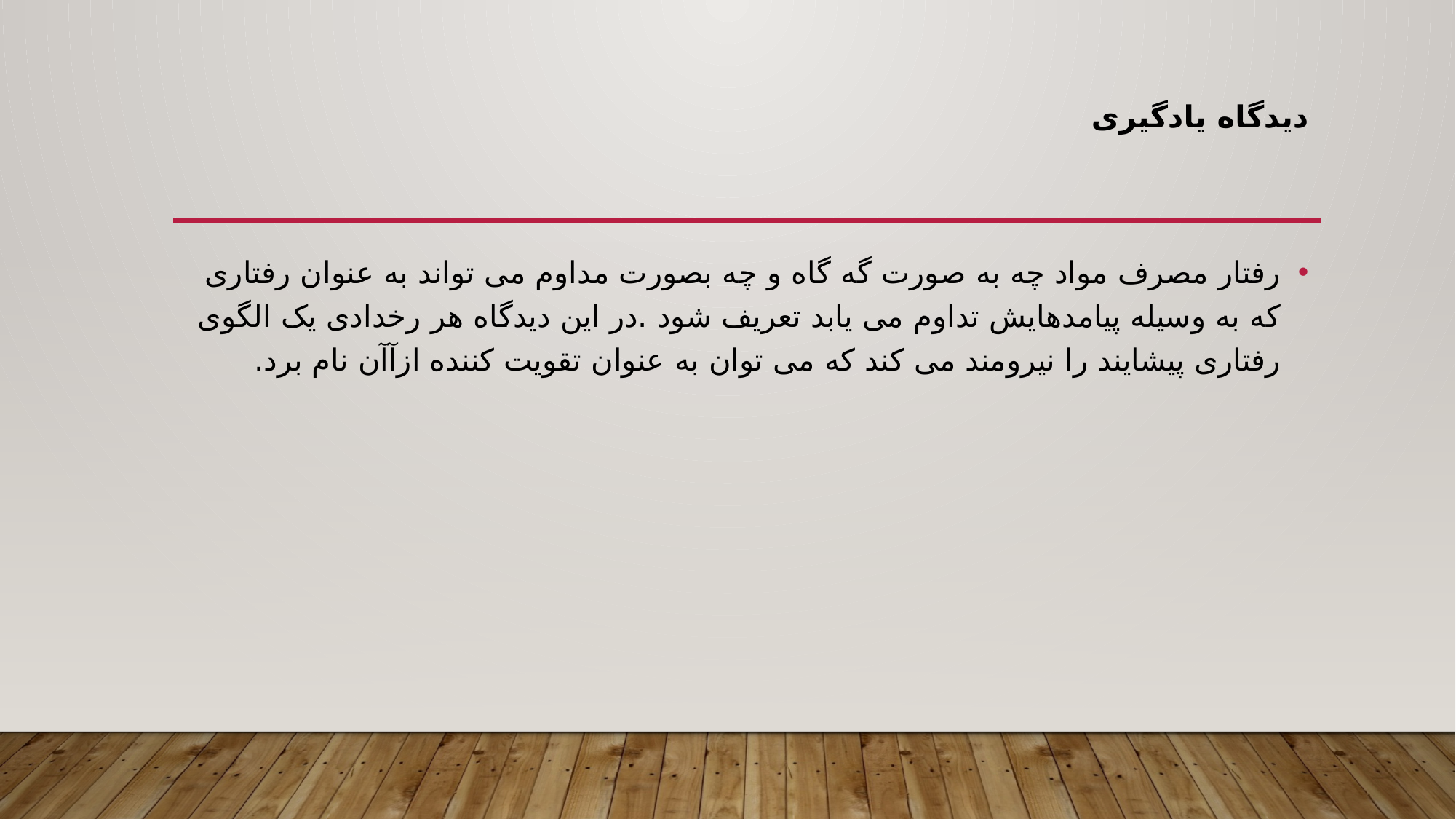

# دیدگاه یادگیری
رفتار مصرف مواد چه به صورت گه گاه و چه بصورت مداوم می تواند به عنوان رفتاری که به وسیله پیامدهایش تداوم می یابد تعریف شود .در این دیدگاه هر رخدادی یک الگوی رفتاری پیشایند را نیرومند می کند که می توان به عنوان تقویت کننده ازآآن نام برد.